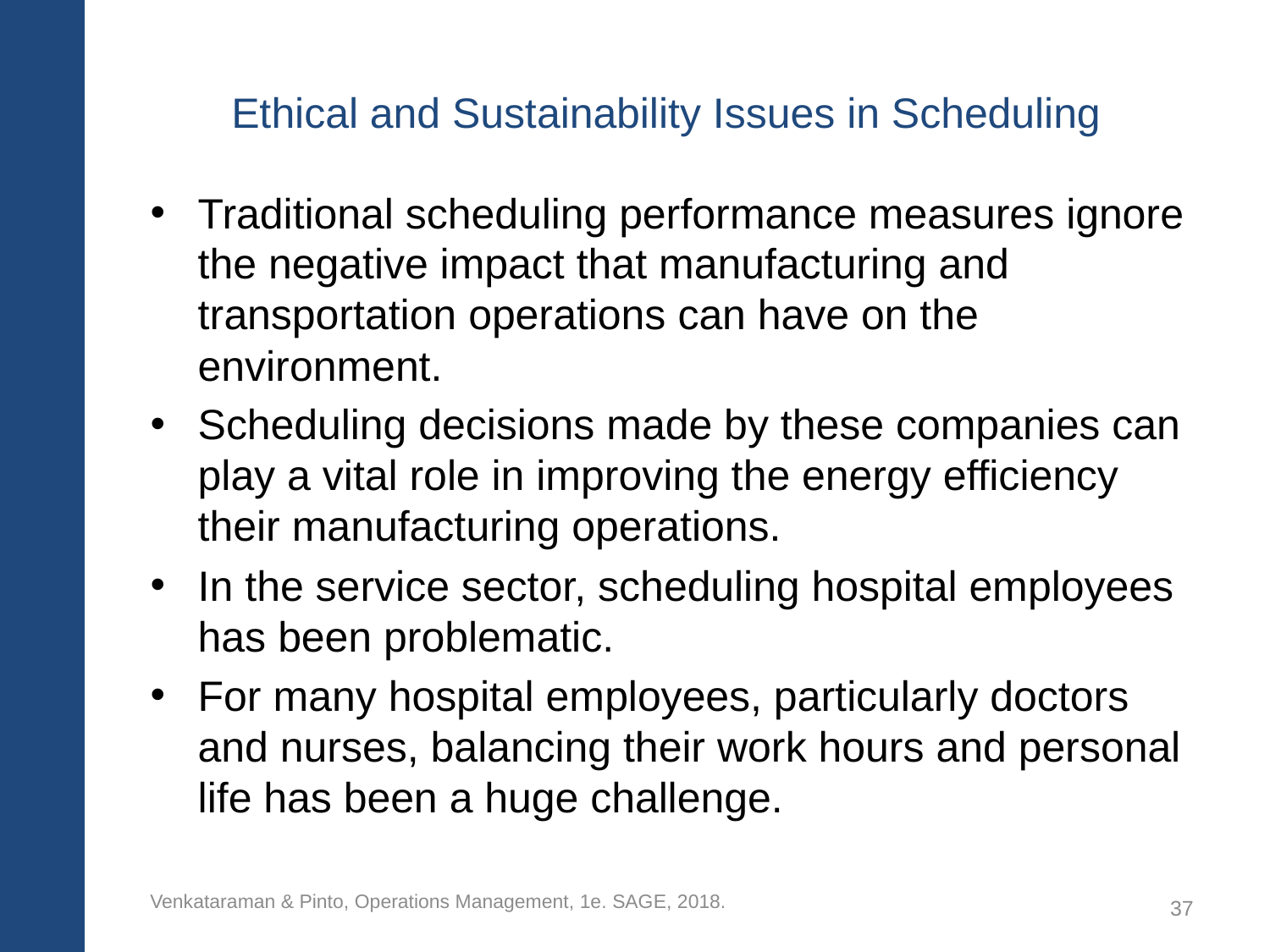

# Ethical and Sustainability Issues in Scheduling
Traditional scheduling performance measures ignore the negative impact that manufacturing and transportation operations can have on the environment.
Scheduling decisions made by these companies can play a vital role in improving the energy efficiency their manufacturing operations.
In the service sector, scheduling hospital employees has been problematic.
For many hospital employees, particularly doctors and nurses, balancing their work hours and personal life has been a huge challenge.
Venkataraman & Pinto, Operations Management, 1e. SAGE, 2018.
37